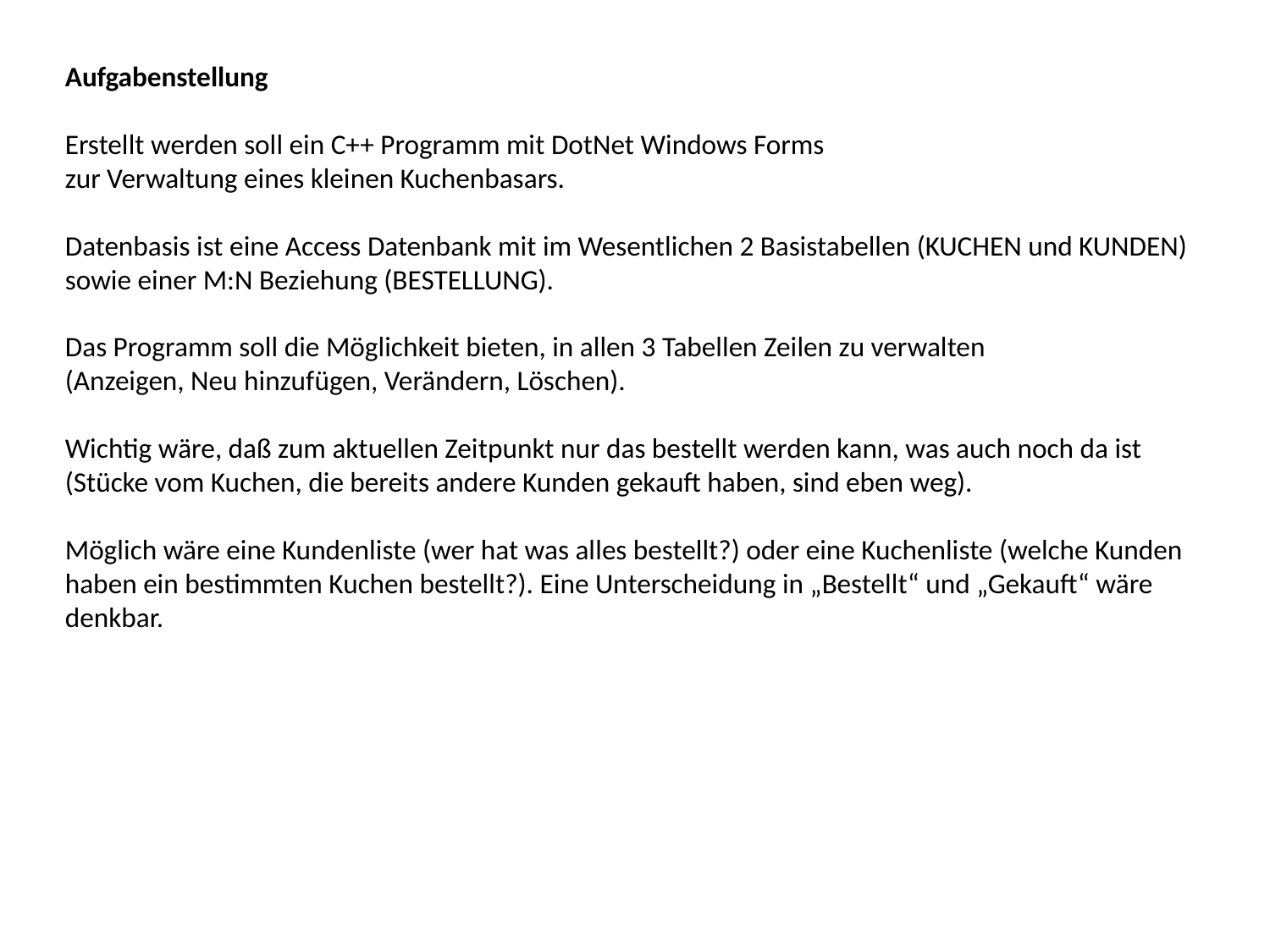

Aufgabenstellung

Erstellt werden soll ein C++ Programm mit DotNet Windows Forms
zur Verwaltung eines kleinen Kuchenbasars.

Datenbasis ist eine Access Datenbank mit im Wesentlichen 2 Basistabellen (KUCHEN und KUNDEN)
sowie einer M:N Beziehung (BESTELLUNG).

Das Programm soll die Möglichkeit bieten, in allen 3 Tabellen Zeilen zu verwalten
(Anzeigen, Neu hinzufügen, Verändern, Löschen).

Wichtig wäre, daß zum aktuellen Zeitpunkt nur das bestellt werden kann, was auch noch da ist
(Stücke vom Kuchen, die bereits andere Kunden gekauft haben, sind eben weg).

Möglich wäre eine Kundenliste (wer hat was alles bestellt?) oder eine Kuchenliste (welche Kunden haben ein bestimmten Kuchen bestellt?). Eine Unterscheidung in „Bestellt“ und „Gekauft“ wäre denkbar.